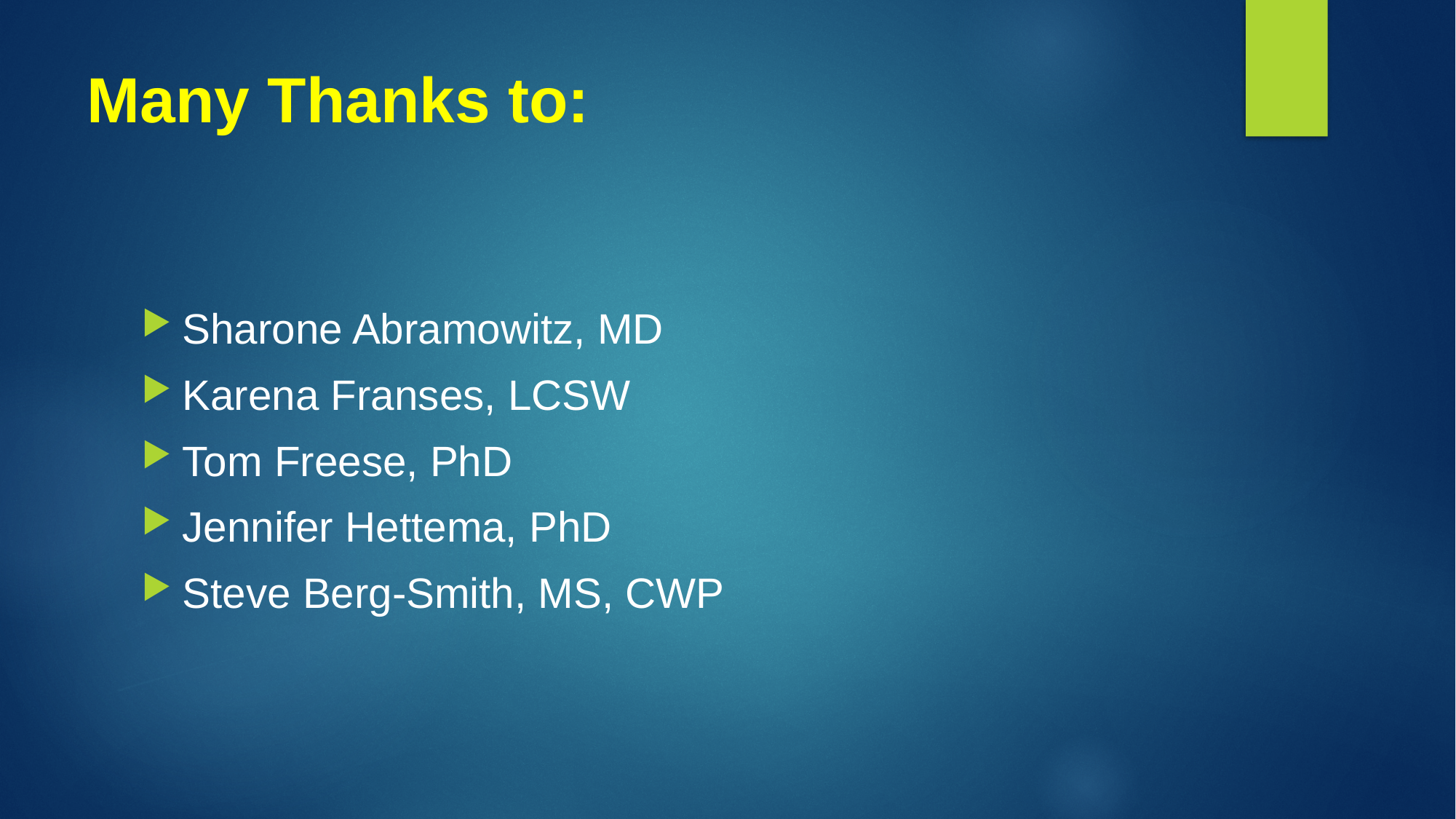

# Many Thanks to:

Sharone Abramowitz, MD
Karena Franses, LCSW
Tom Freese, PhD
Jennifer Hettema, PhD
Steve Berg-Smith, MS, CWP